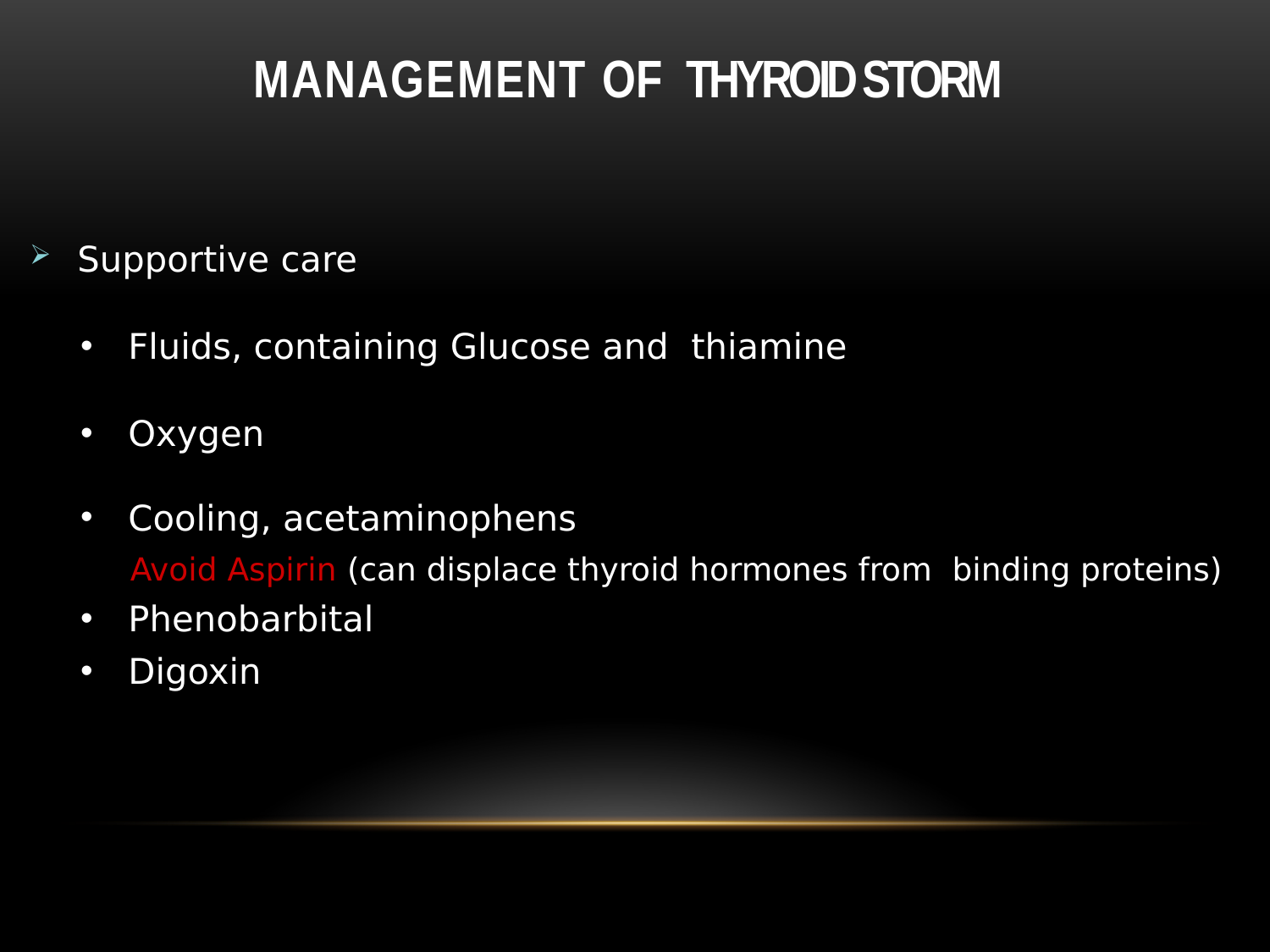

# Management of   Thyroid Storm
Supportive care
Fluids, containing Glucose and  thiamine
Oxygen
Cooling, acetaminophens
Avoid Aspirin (can displace thyroid hormones from  binding proteins)
Phenobarbital
Digoxin